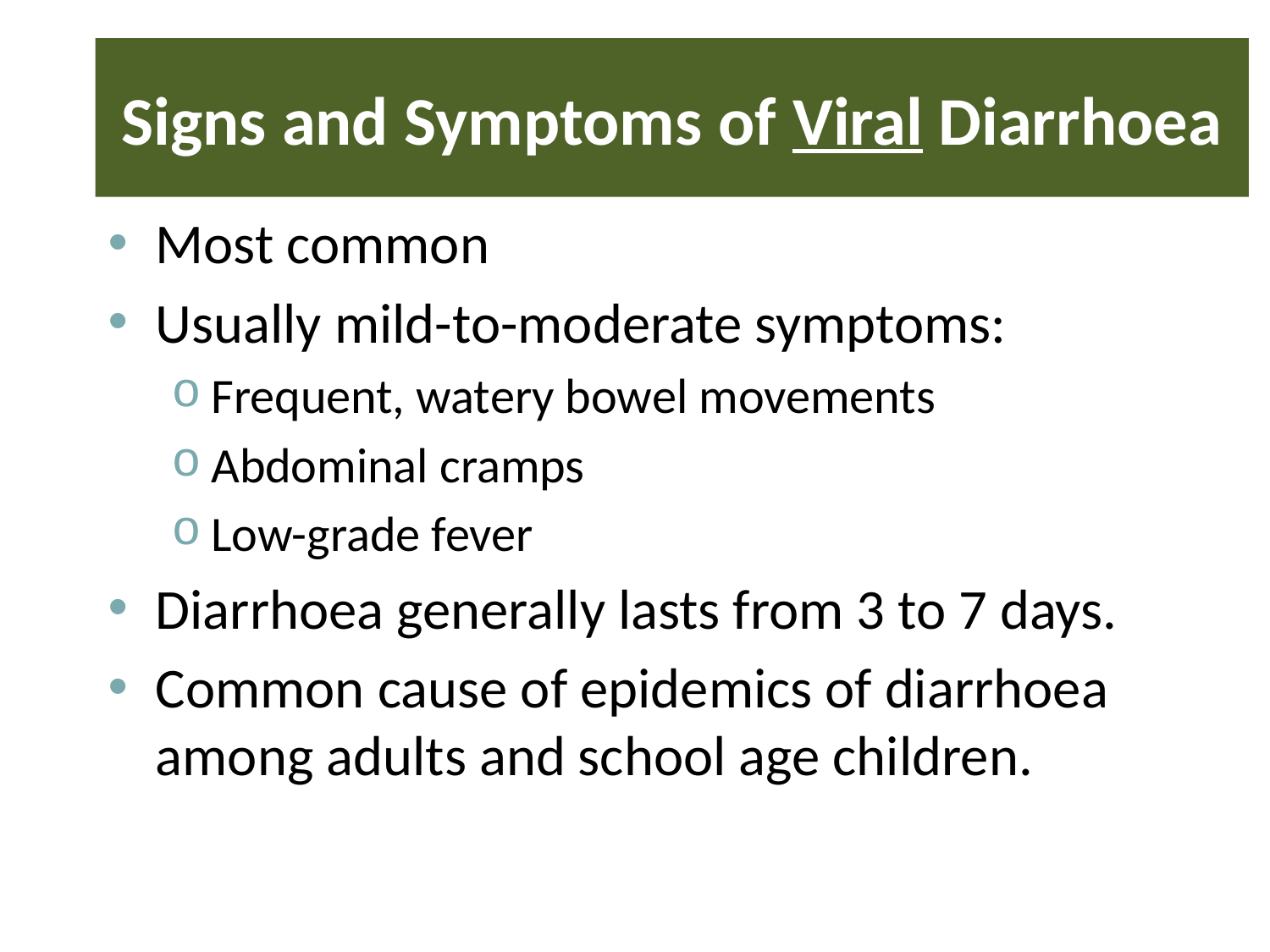

# Signs and Symptoms of Viral Diarrhoea
Most common
Usually mild-to-moderate symptoms:
Frequent, watery bowel movements
Abdominal cramps
Low-grade fever
Diarrhoea generally lasts from 3 to 7 days.
Common cause of epidemics of diarrhoea among adults and school age children.